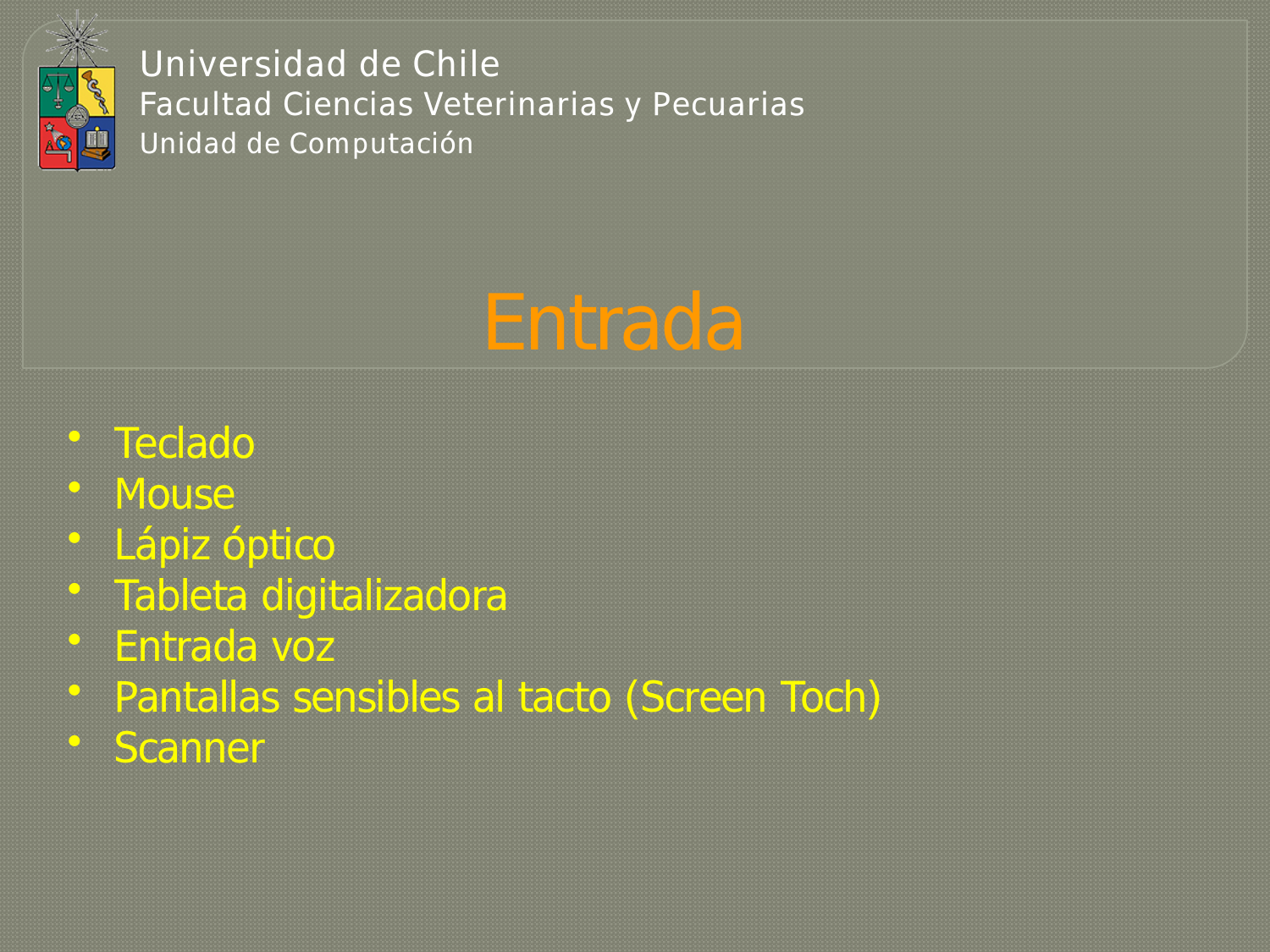

Entrada

Teclado
Mouse
Lápiz óptico
Tableta digitalizadora
Entrada voz
Pantallas sensibles al tacto (Screen Toch)
Scanner